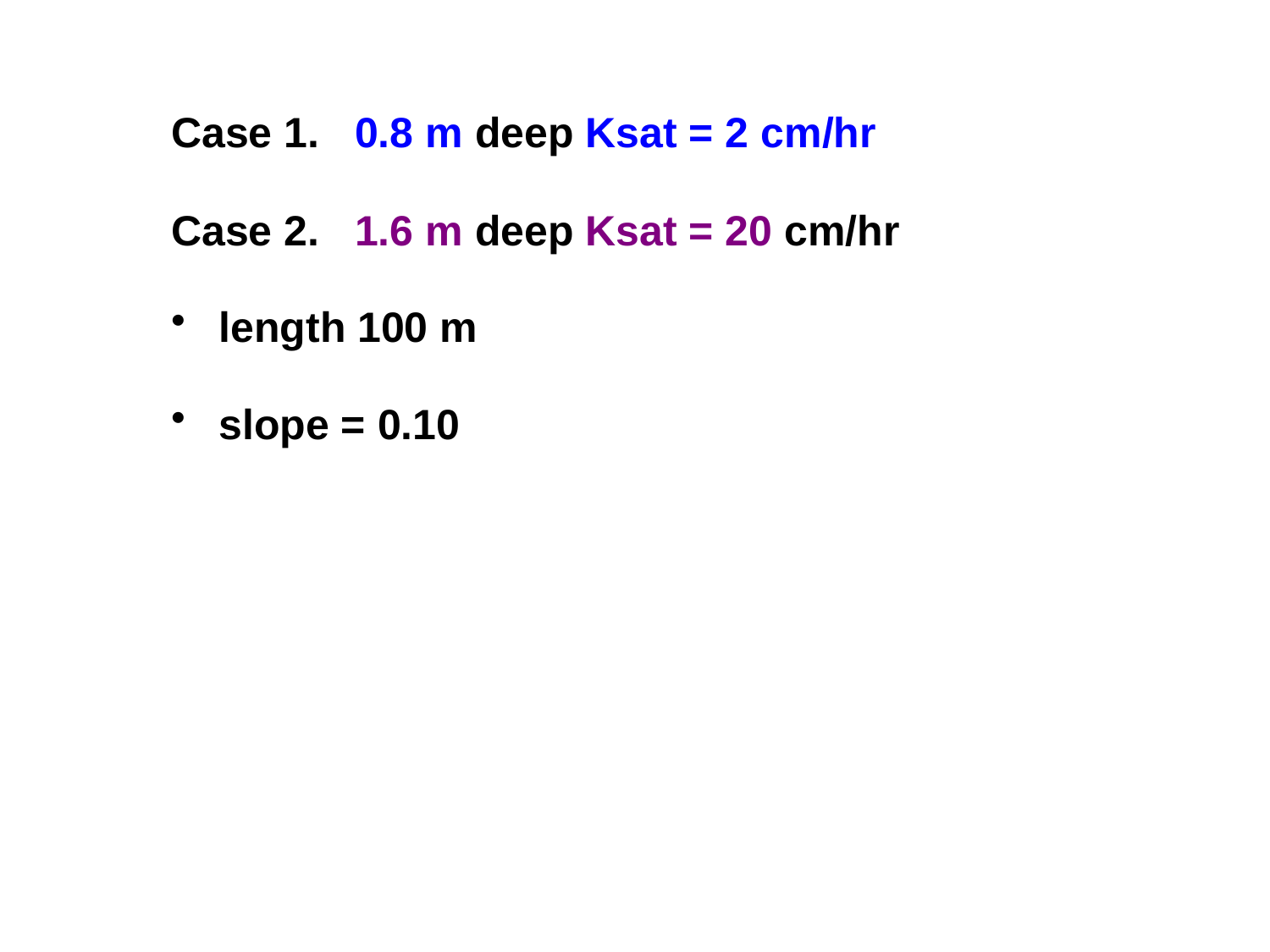

Case 1.   0.8 m deep Ksat = 2 cm/hr
Case 2.   1.6 m deep Ksat = 20 cm/hr
length 100 m
slope = 0.10